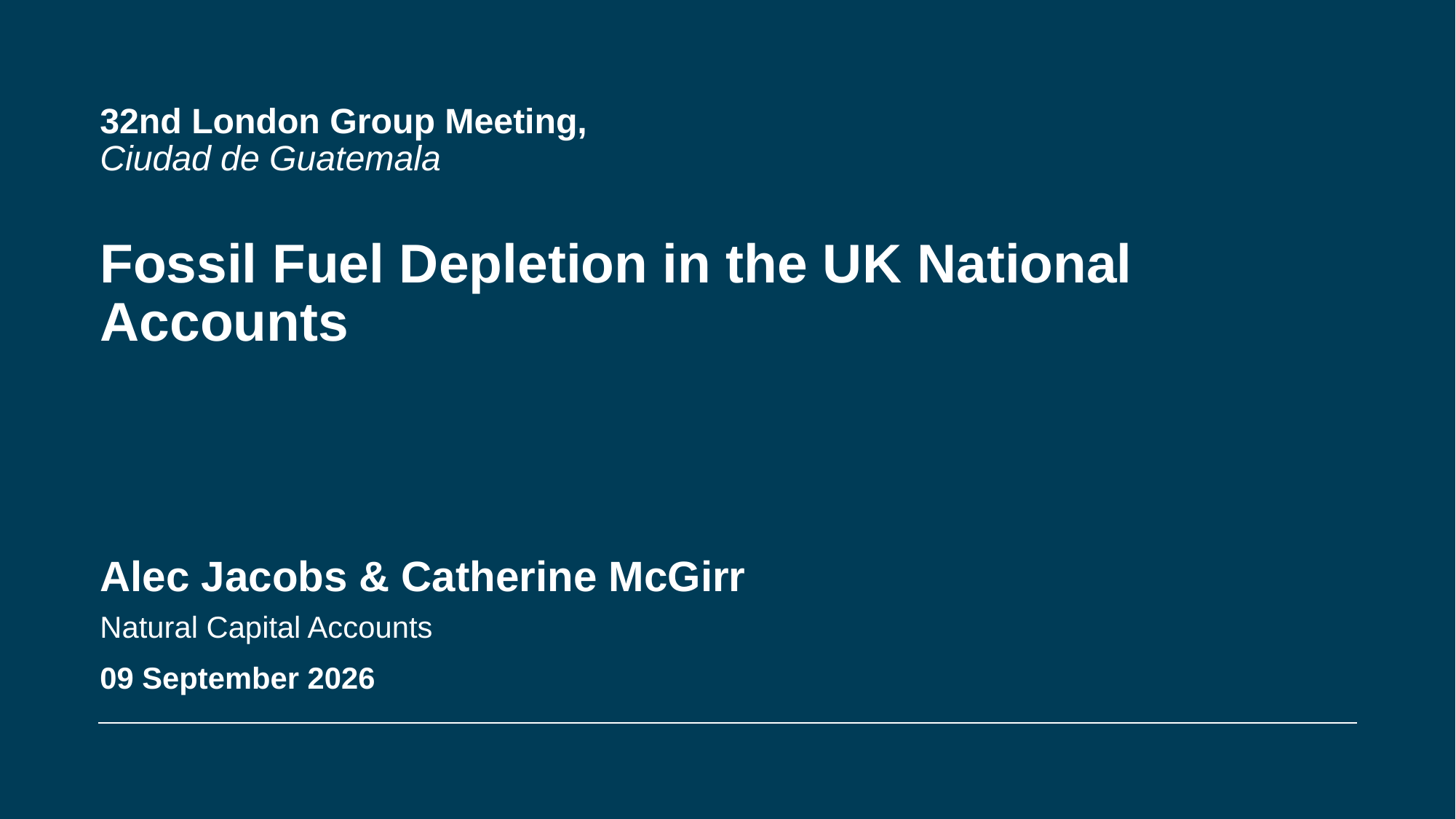

# 32nd London Group Meeting, Ciudad de Guatemala Fossil Fuel Depletion in the UK National Accounts
Alec Jacobs & Catherine McGirr
Natural Capital Accounts
09 September 2026